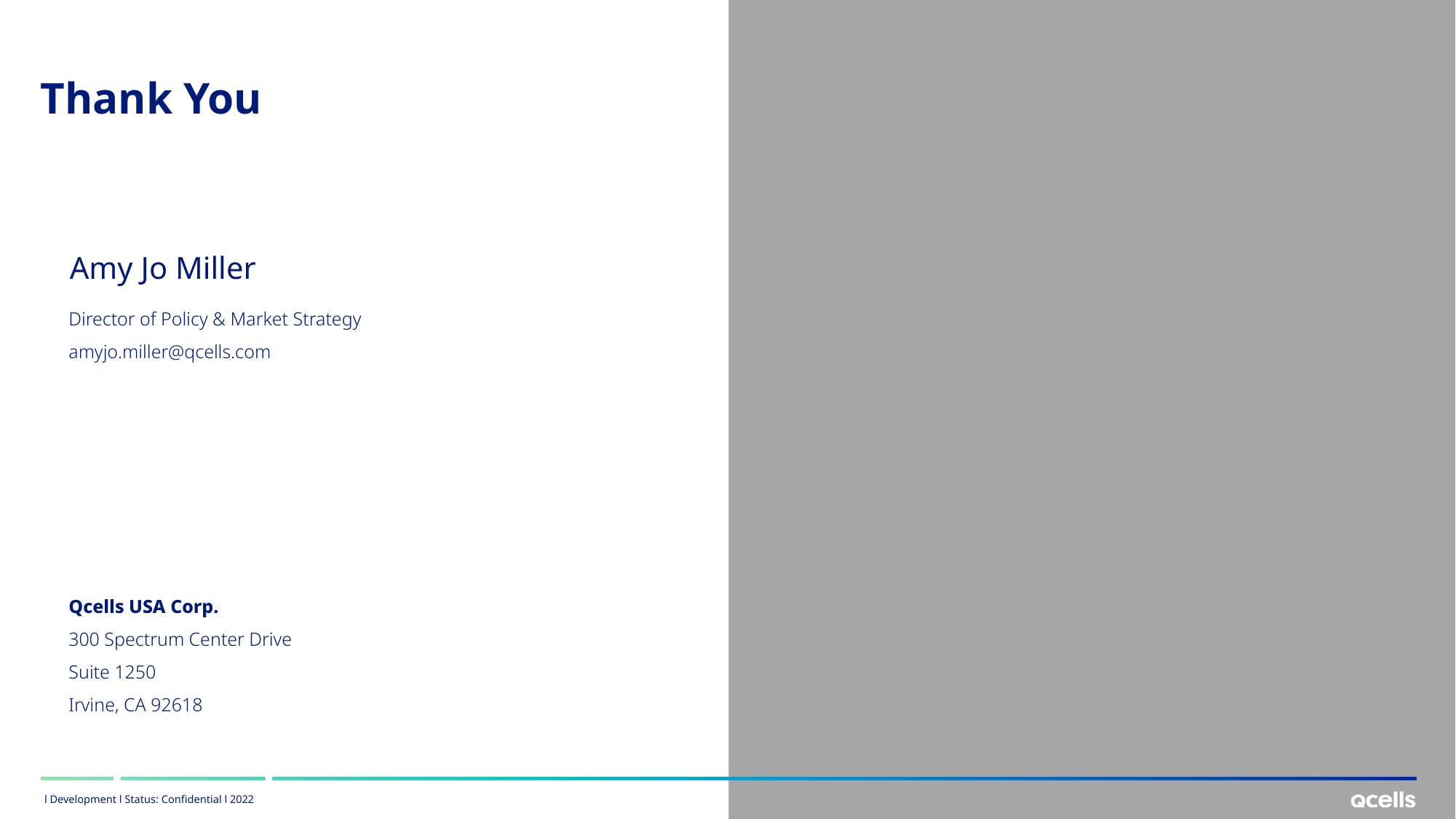

Thank You
Amy Jo Miller
Director of Policy & Market Strategy
amyjo.miller@qcells.com
Qcells USA Corp.
300 Spectrum Center Drive
Suite 1250
Irvine, CA 92618